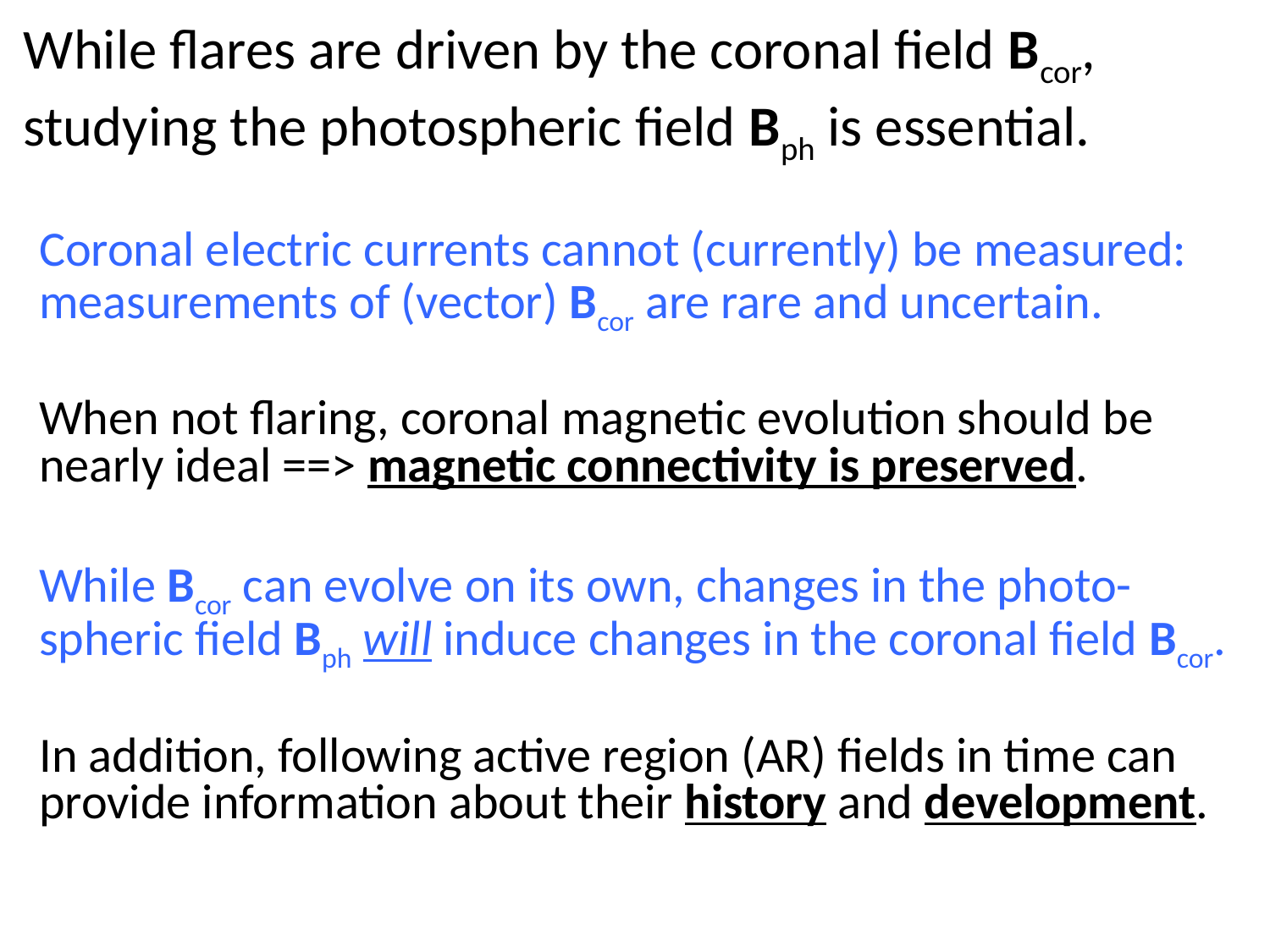

# While flares are driven by the coronal field Bcor, studying the photospheric field Bph is essential.
	Coronal electric currents cannot (currently) be measured:  measurements of (vector) Bcor are rare and uncertain.

	When not flaring, coronal magnetic evolution should be nearly ideal ==> magnetic connectivity is preserved.

	While Bcor can evolve on its own, changes in the photo-spheric field Bph will induce changes in the coronal field Bcor.

	In addition, following active region (AR) fields in time can provide information about their history and development.